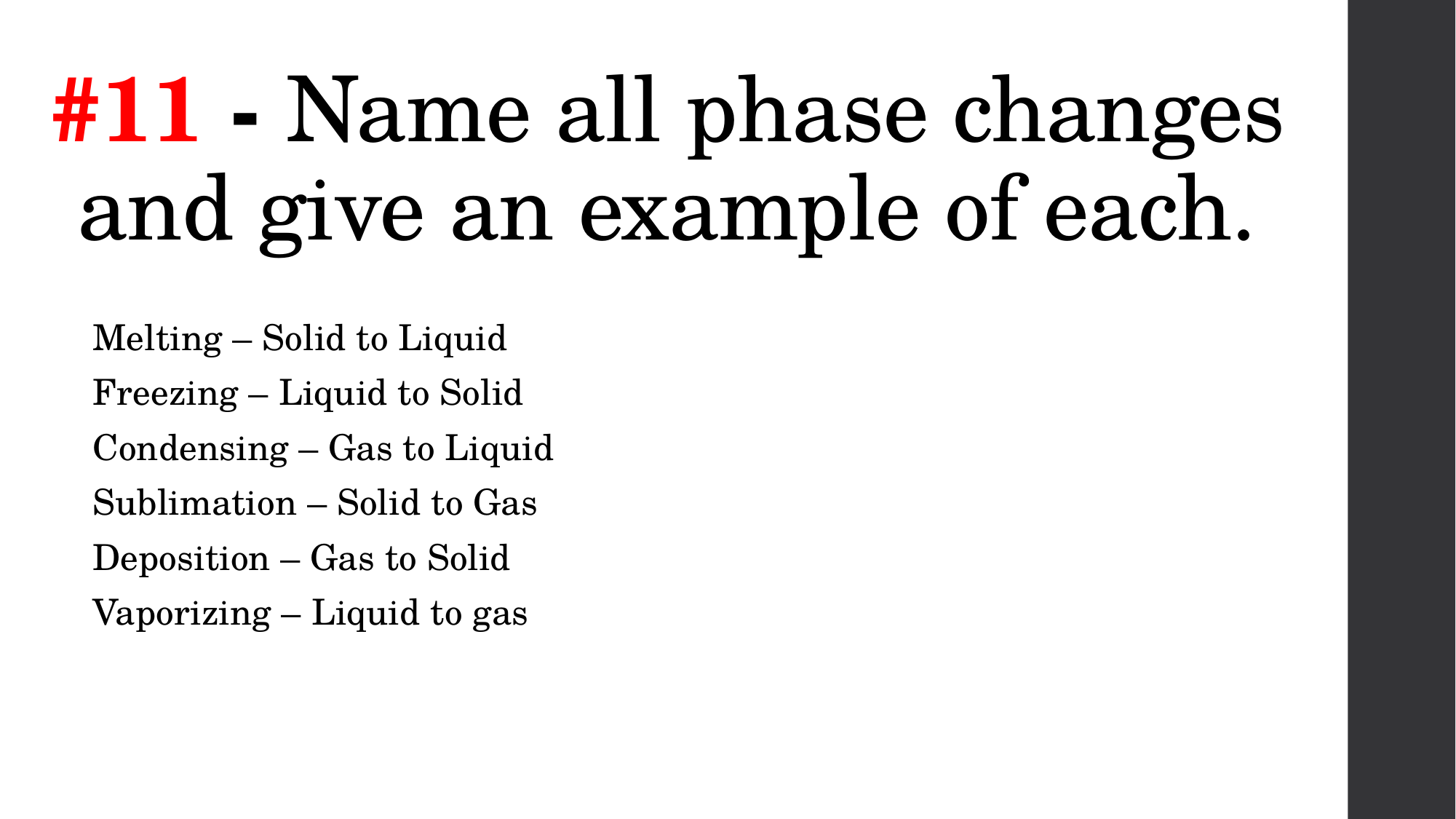

# #11 - Name all phase changes and give an example of each.
Melting – Solid to Liquid
Freezing – Liquid to Solid
Condensing – Gas to Liquid
Sublimation – Solid to Gas
Deposition – Gas to Solid
Vaporizing – Liquid to gas